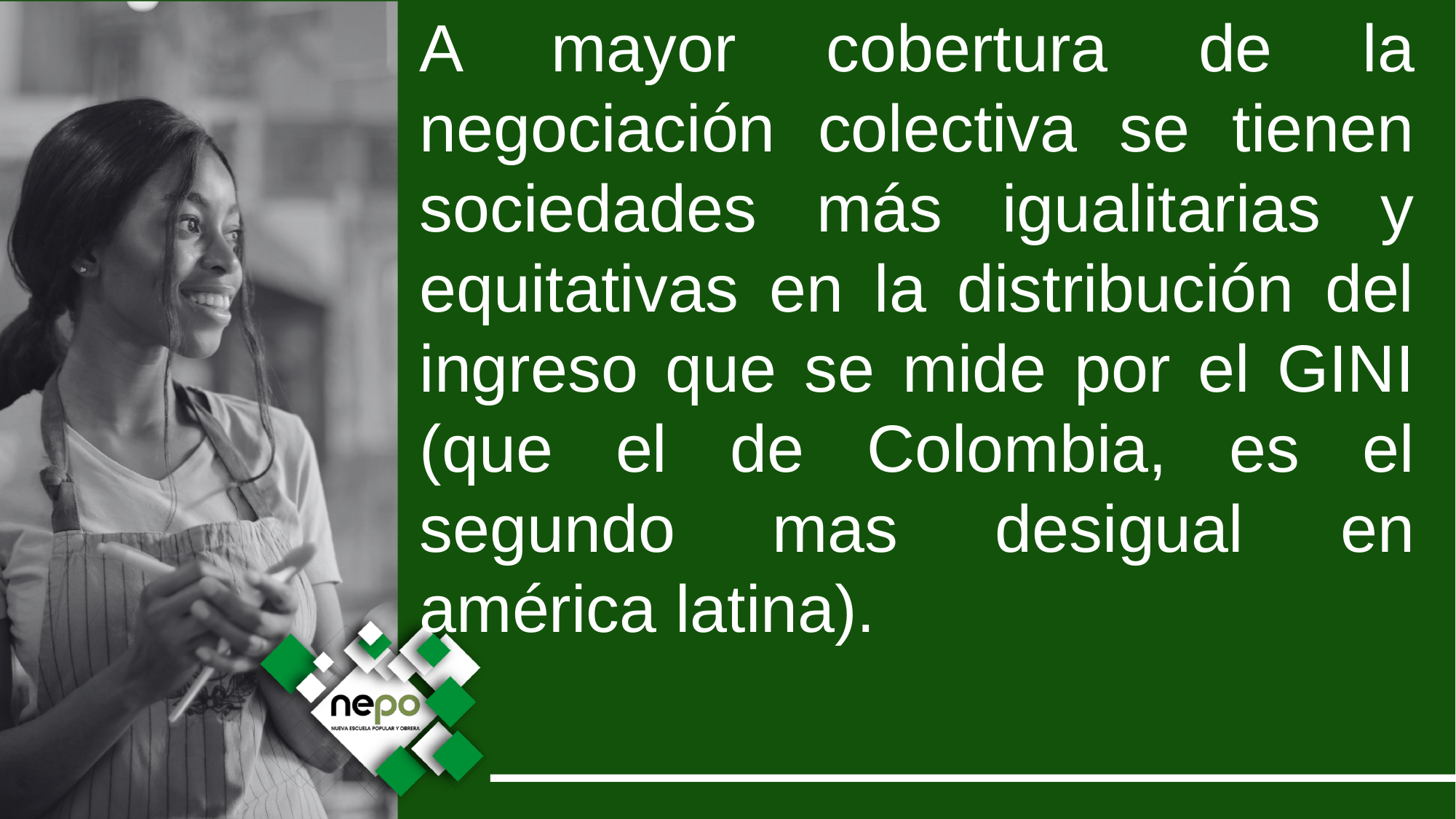

A mayor cobertura de la negociación colectiva se tienen sociedades más igualitarias y equitativas en la distribución del ingreso que se mide por el GINI (que el de Colombia, es el segundo mas desigual en américa latina).